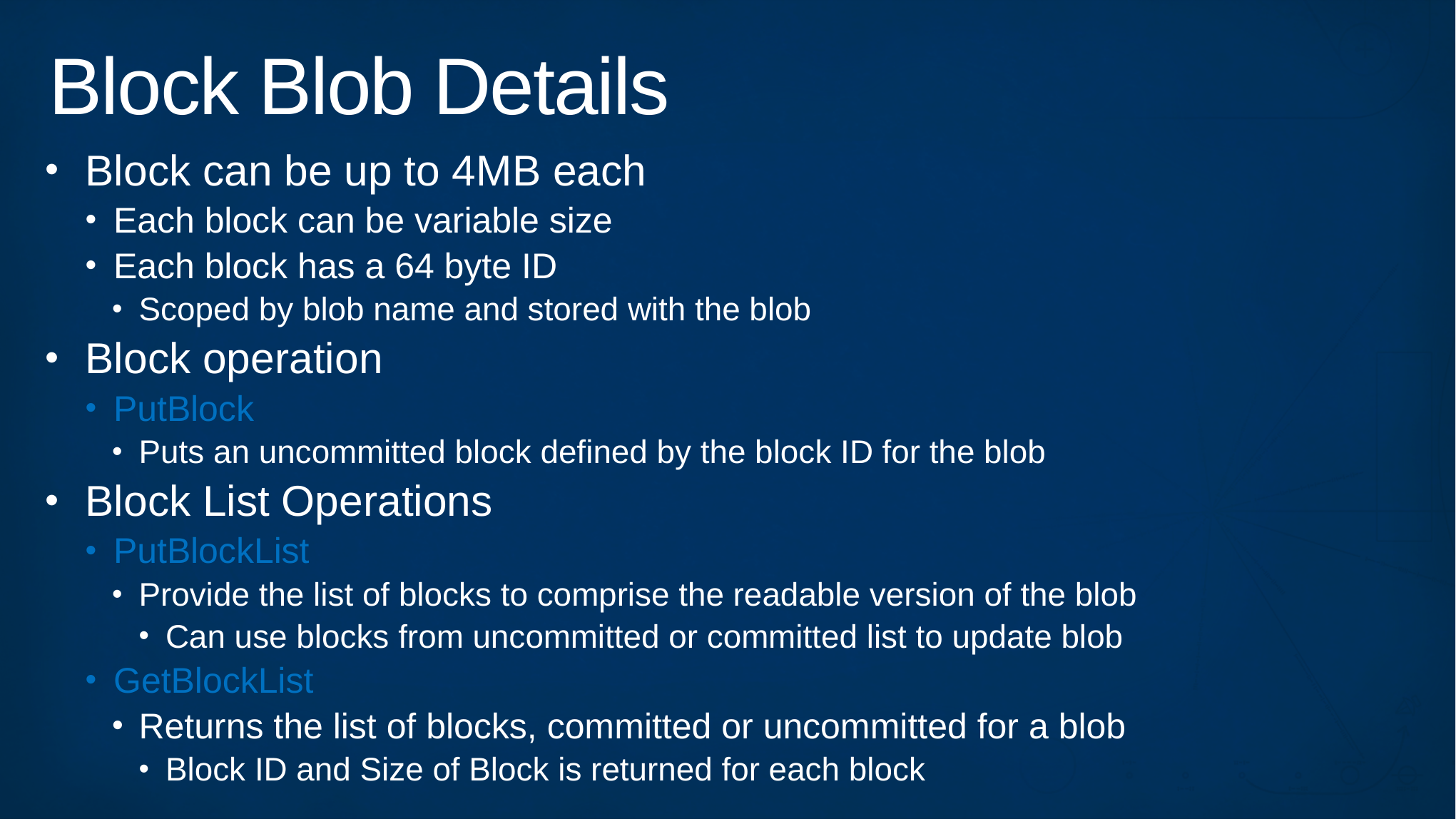

# Block Blob Details
Block can be up to 4MB each
Each block can be variable size
Each block has a 64 byte ID
Scoped by blob name and stored with the blob
Block operation
PutBlock
Puts an uncommitted block defined by the block ID for the blob
Block List Operations
PutBlockList
Provide the list of blocks to comprise the readable version of the blob
Can use blocks from uncommitted or committed list to update blob
GetBlockList
Returns the list of blocks, committed or uncommitted for a blob
Block ID and Size of Block is returned for each block